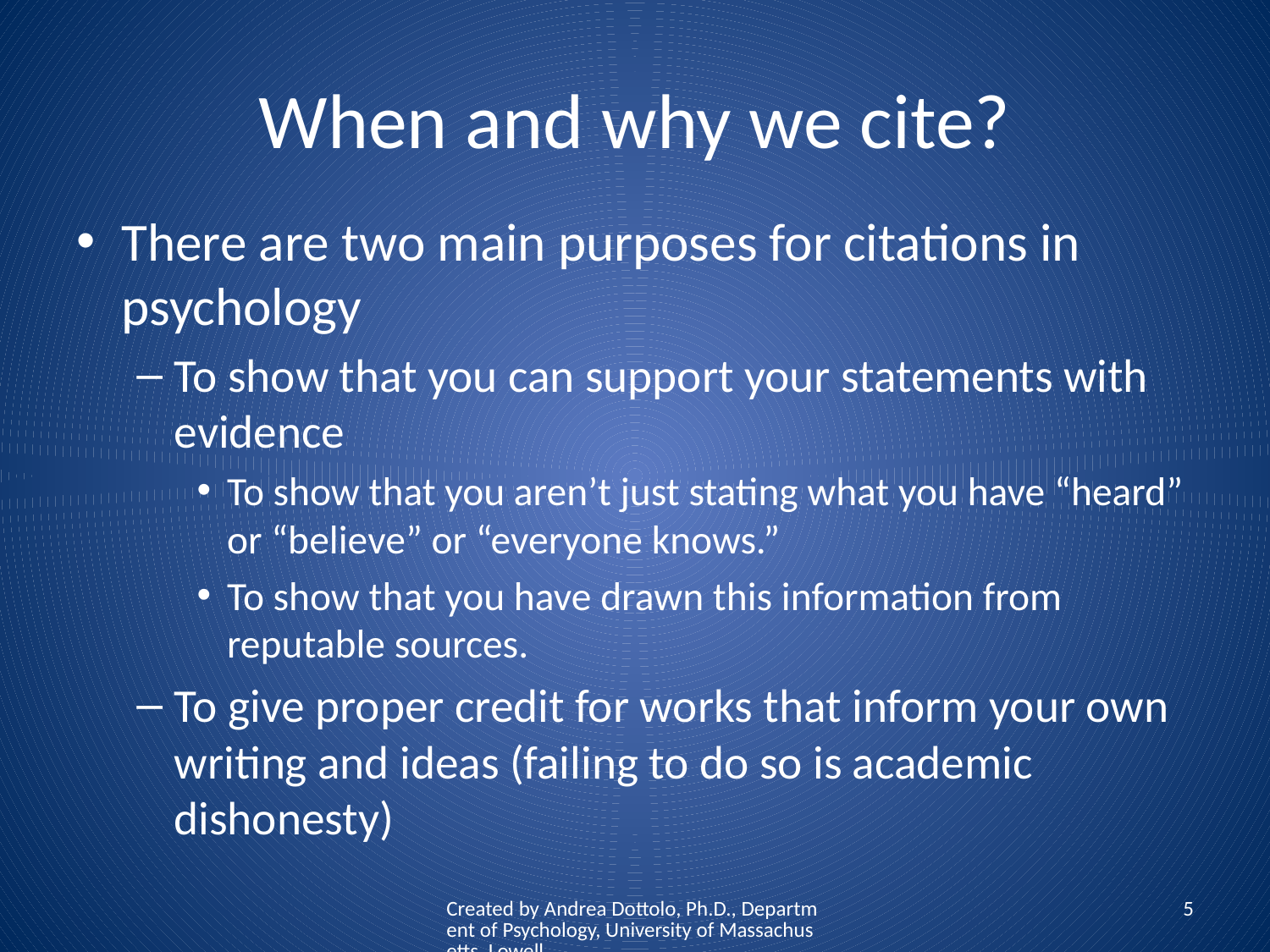

# When and why we cite?
There are two main purposes for citations in psychology
To show that you can support your statements with evidence
To show that you aren’t just stating what you have “heard” or “believe” or “everyone knows.”
To show that you have drawn this information from reputable sources.
To give proper credit for works that inform your own writing and ideas (failing to do so is academic dishonesty)
Created by Andrea Dottolo, Ph.D., Department of Psychology, University of Massachusetts, Lowell
5